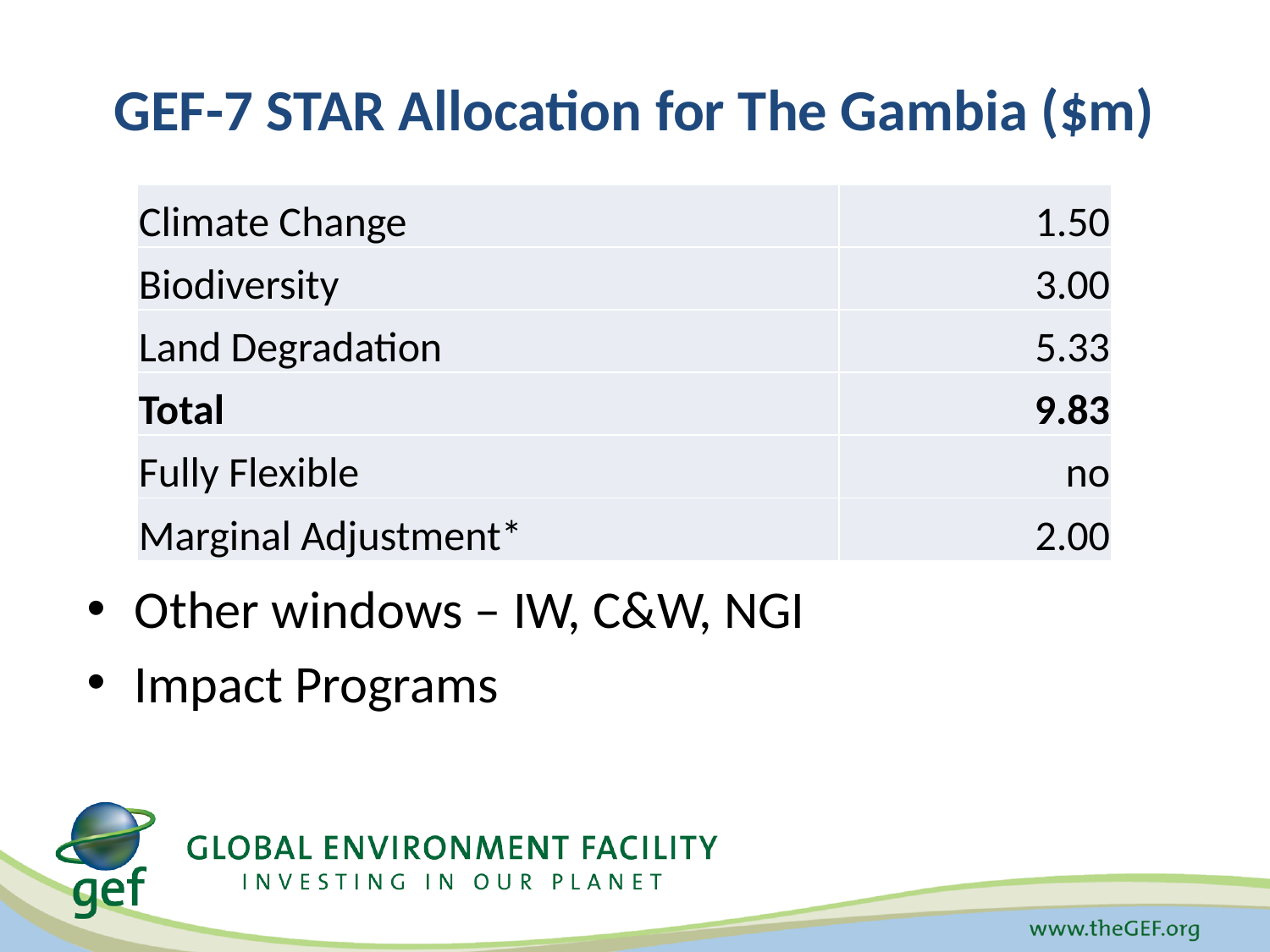

# GEF-7 STAR Allocation for The Gambia ($m)

Other windows – IW, C&W, NGI
Impact Programs

| Climate Change | 1.50 |
| --- | --- |
| Biodiversity | 3.00 |
| Land Degradation | 5.33 |
| Total | 9.83 |
| Fully Flexible | no |
| Marginal Adjustment\* | 2.00 |